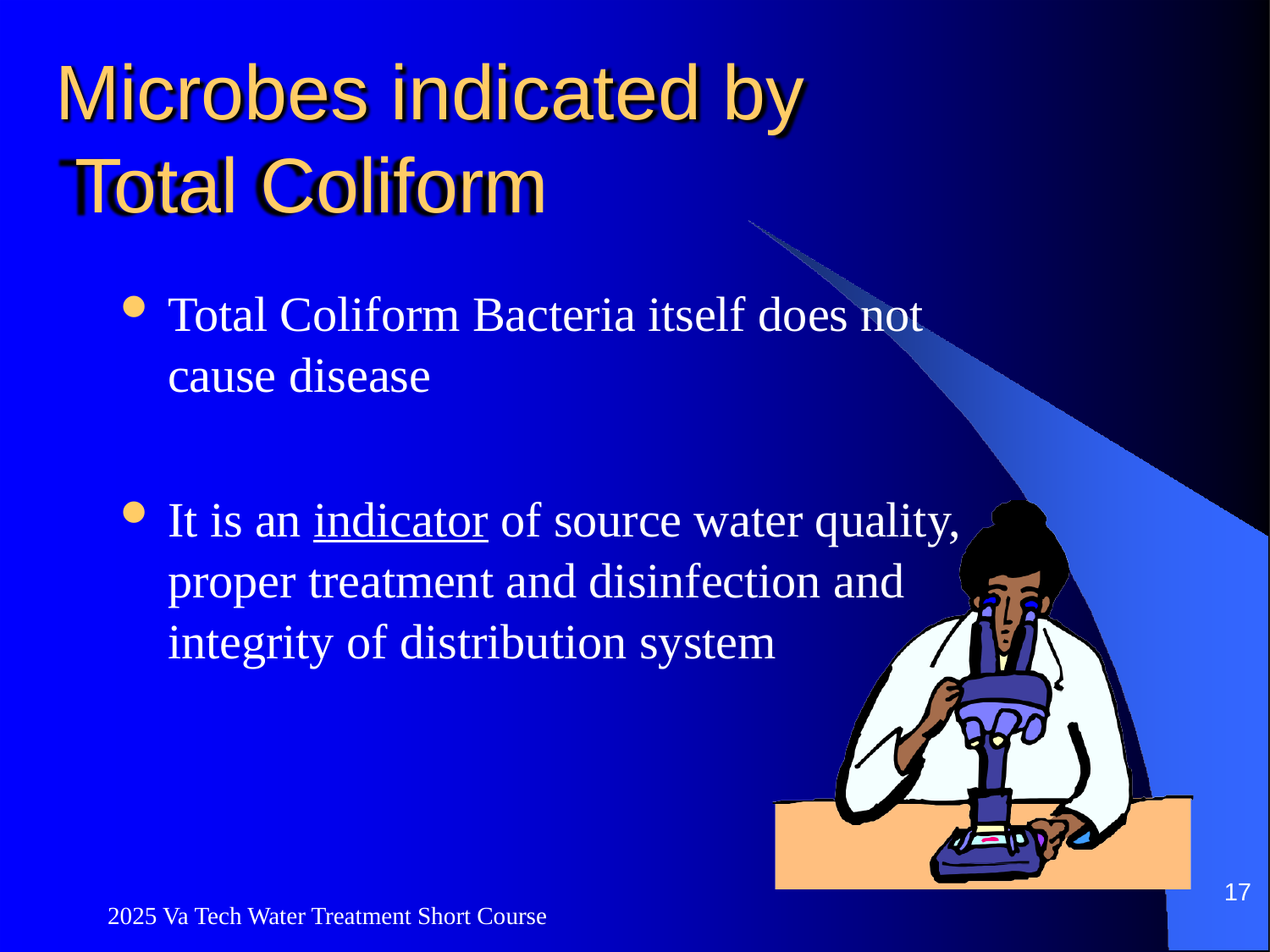

# Microbes indicated by  Total Coliform

Total Coliform Bacteria itself does not  cause disease

It is an indicator of source water quality,  proper treatment and disinfection and  integrity of distribution system

17
2025 Va Tech Water Treatment Short Course